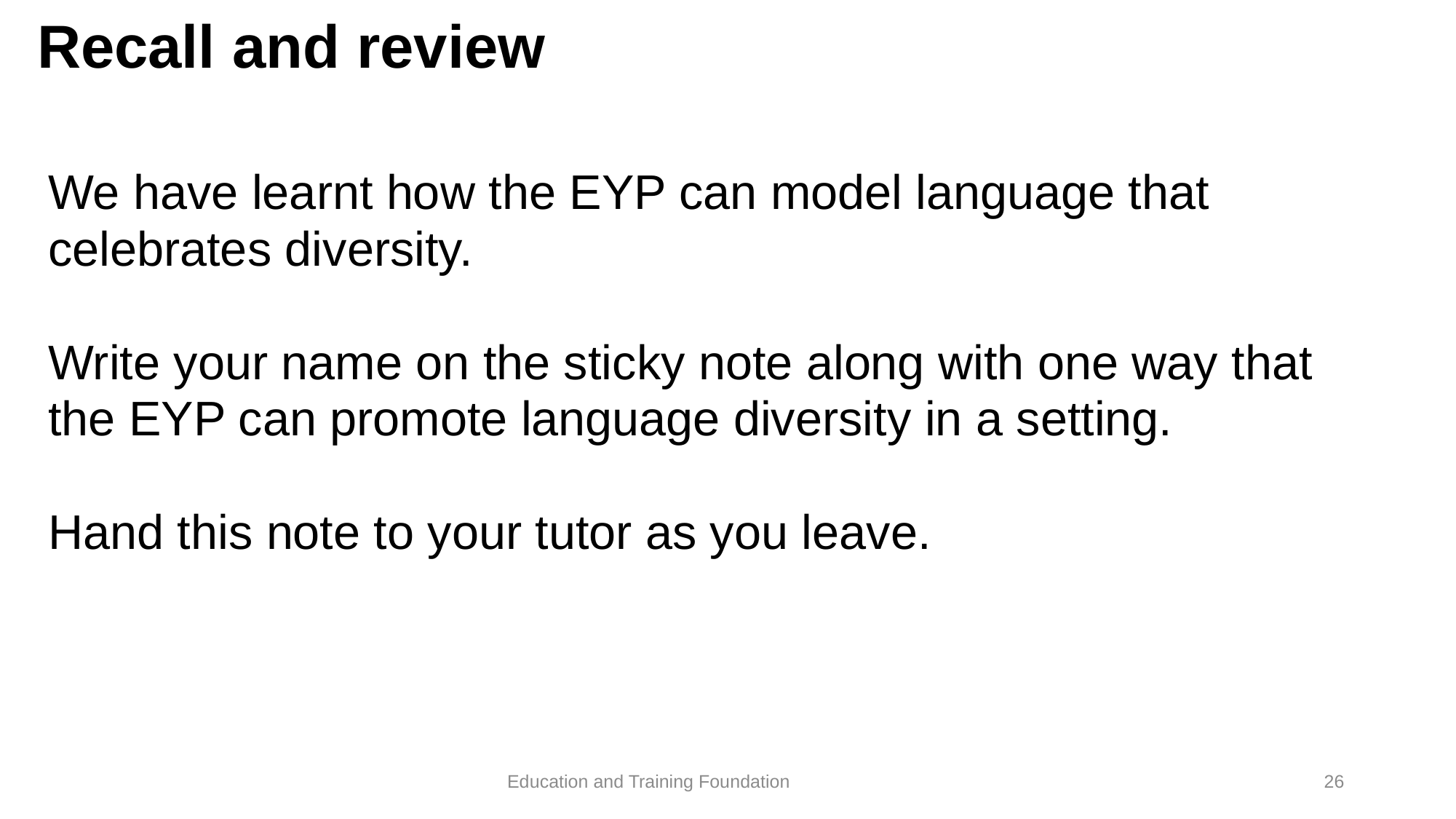

# Recall and review
We have learnt how the EYP can model language that celebrates diversity.

Write your name on the sticky note along with one way that the EYP can promote language diversity in a setting.

Hand this note to your tutor as you leave.

26
Education and Training Foundation